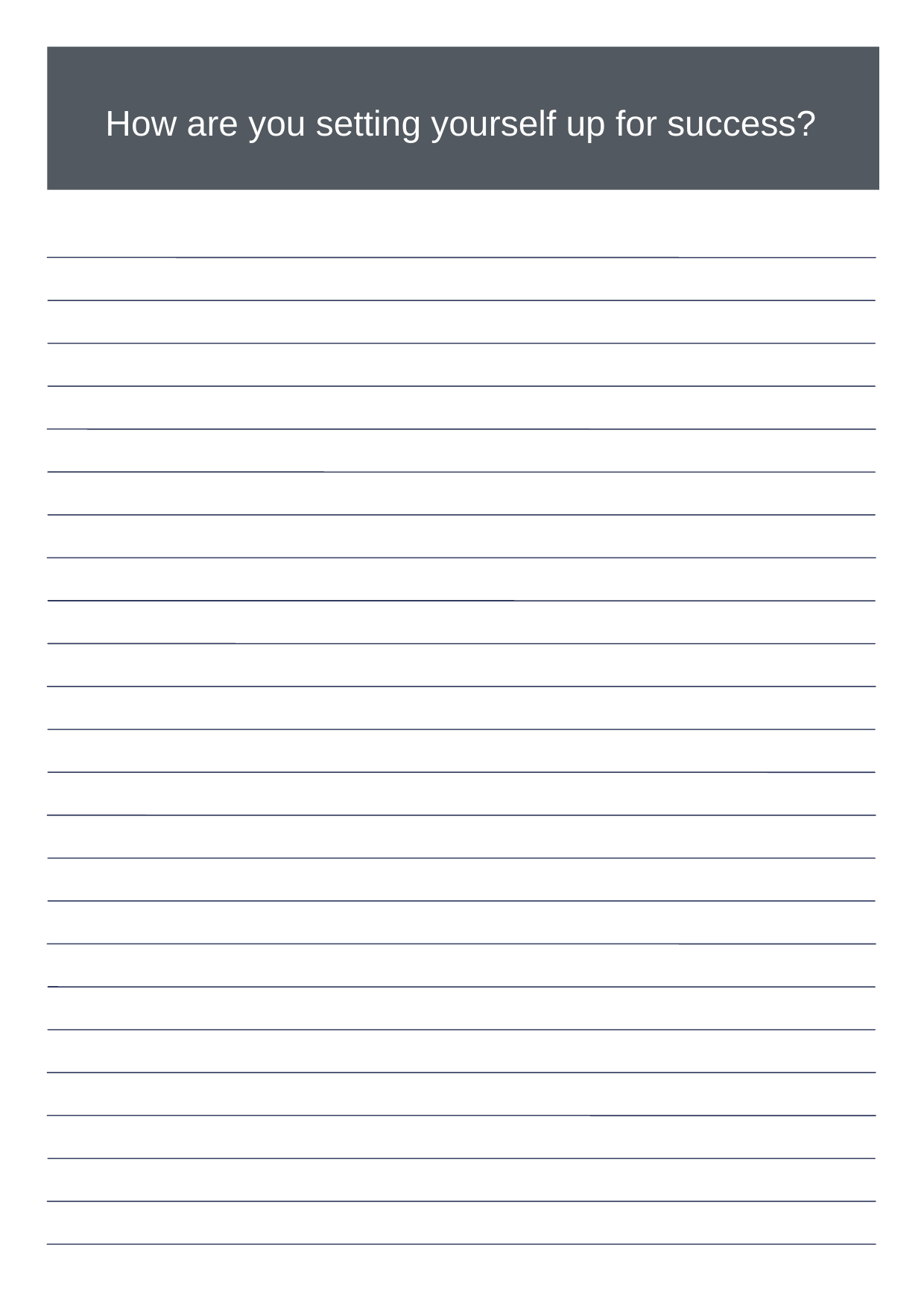

How are you setting yourself up for success?